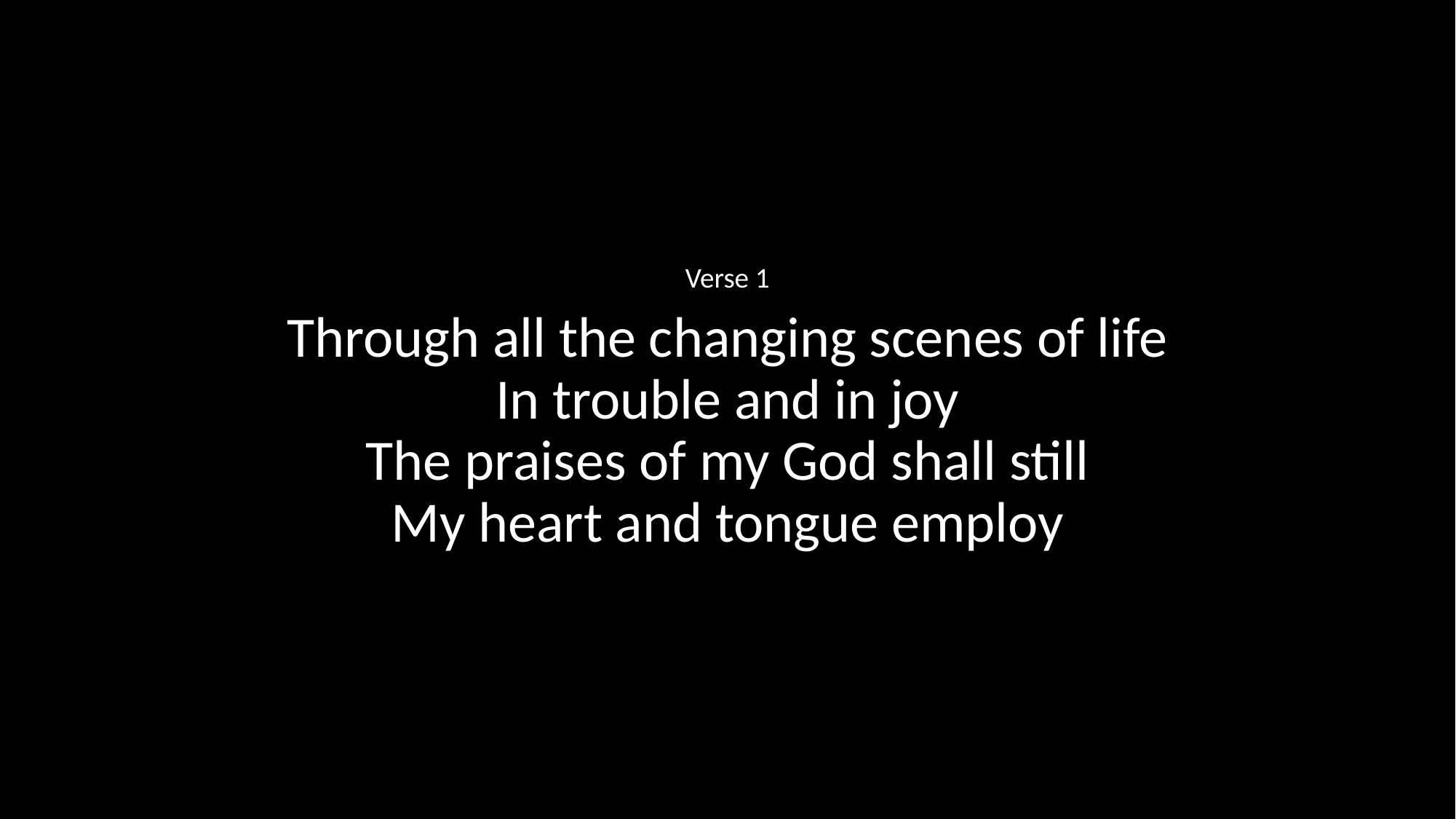

Verse 1
Through all the changing scenes of life
In trouble and in joy
The praises of my God shall still
My heart and tongue employ